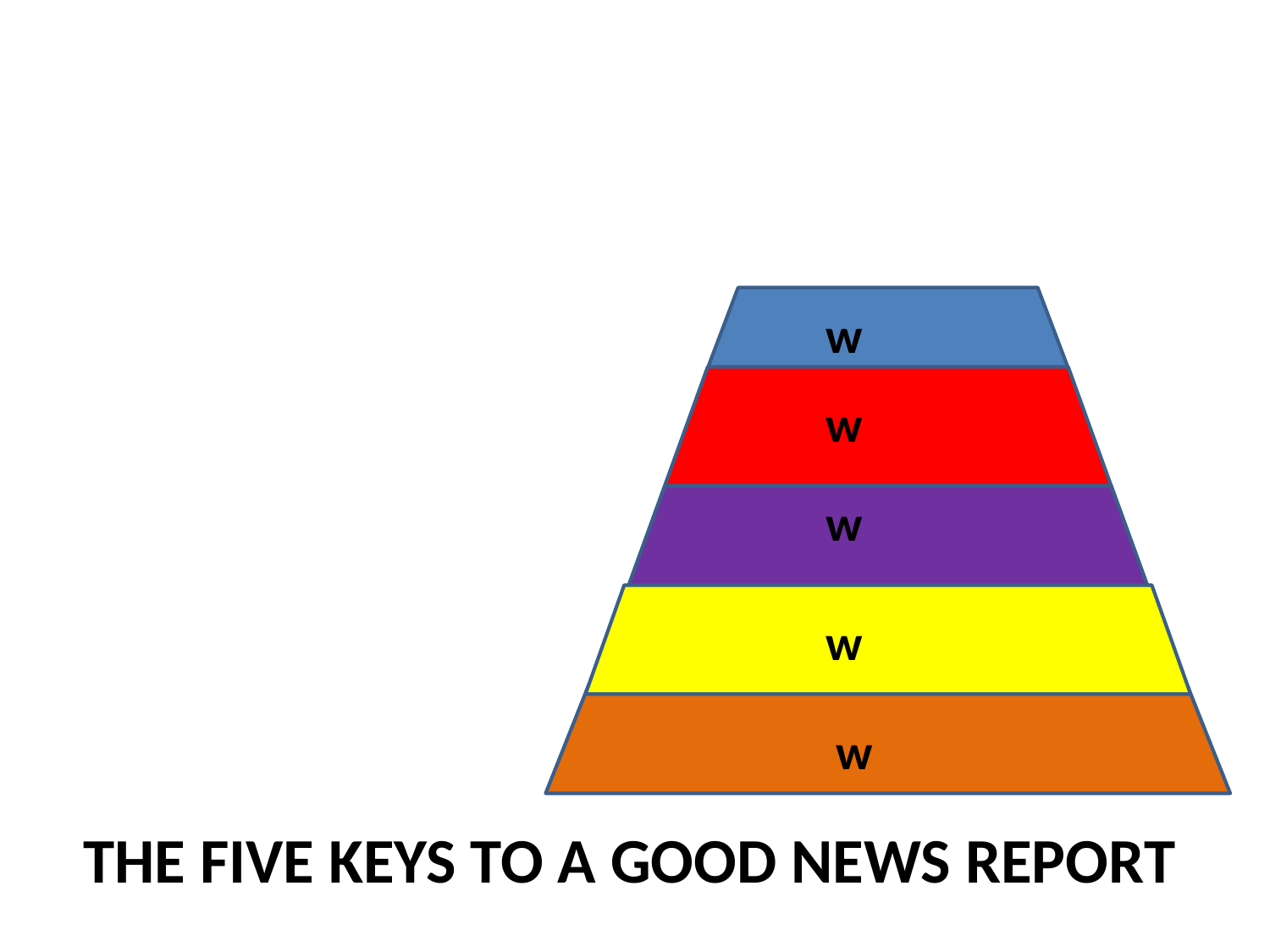

who

what

where

when

why
THE FIVE KEYS TO A GOOD NEWS REPORT